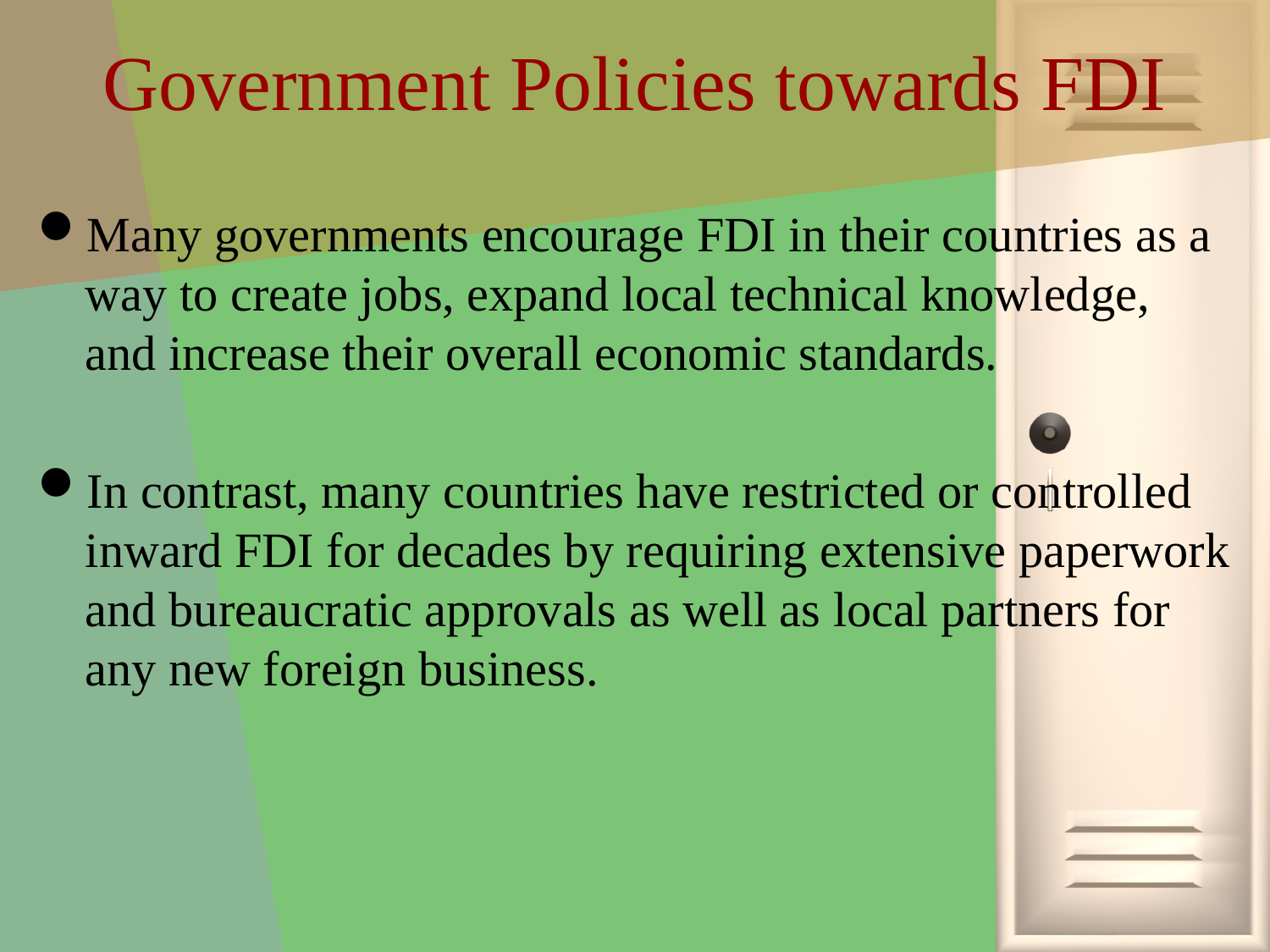

# Government Policies towards FDI
Many governments encourage FDI in their countries as a way to create jobs, expand local technical knowledge, and increase their overall economic standards.

In contrast, many countries have restricted or controlled inward FDI for decades by requiring extensive paperwork and bureaucratic approvals as well as local partners for any new foreign business.